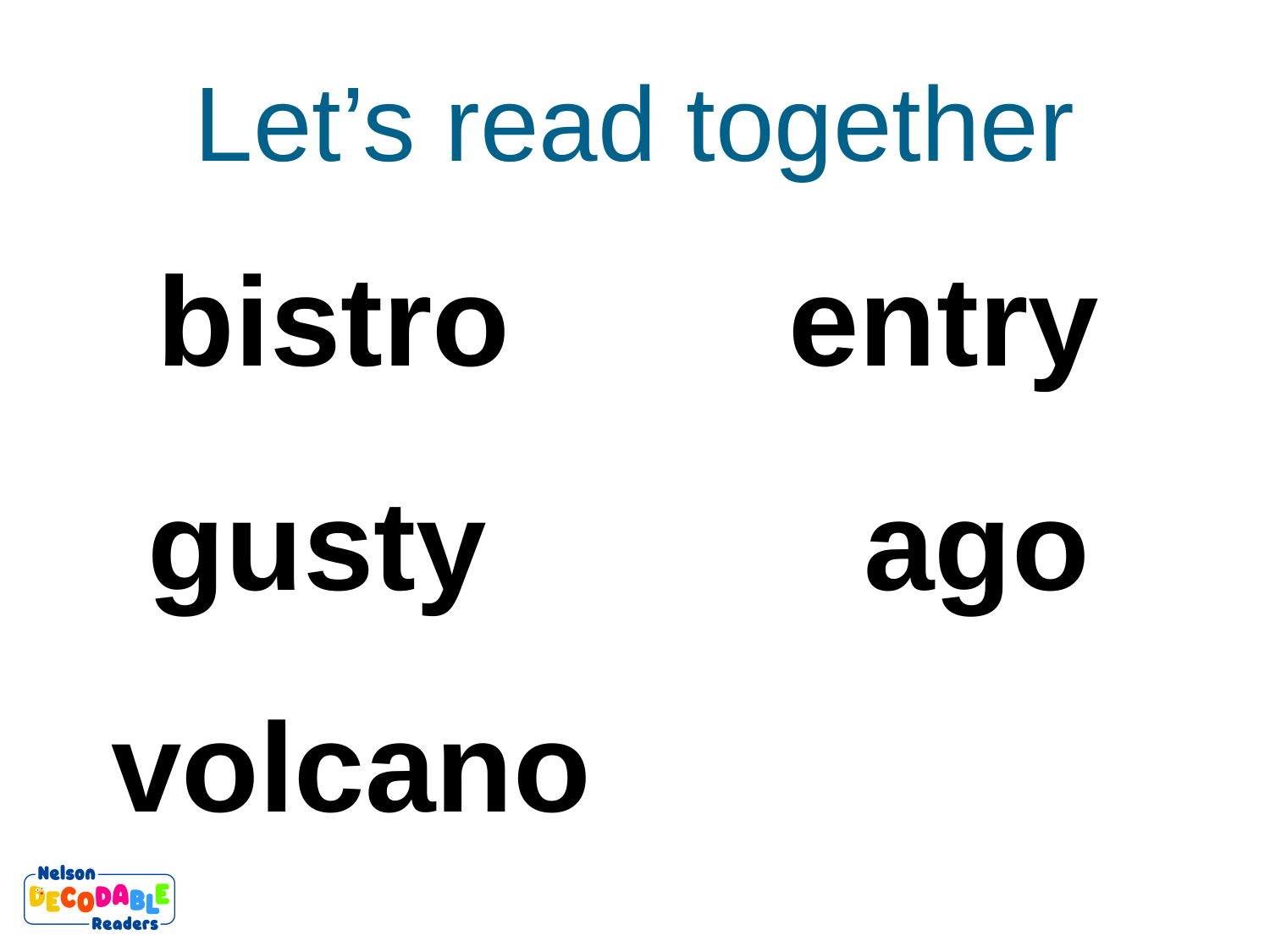

Let’s read together
bistro
entry
gusty
ago

volcano